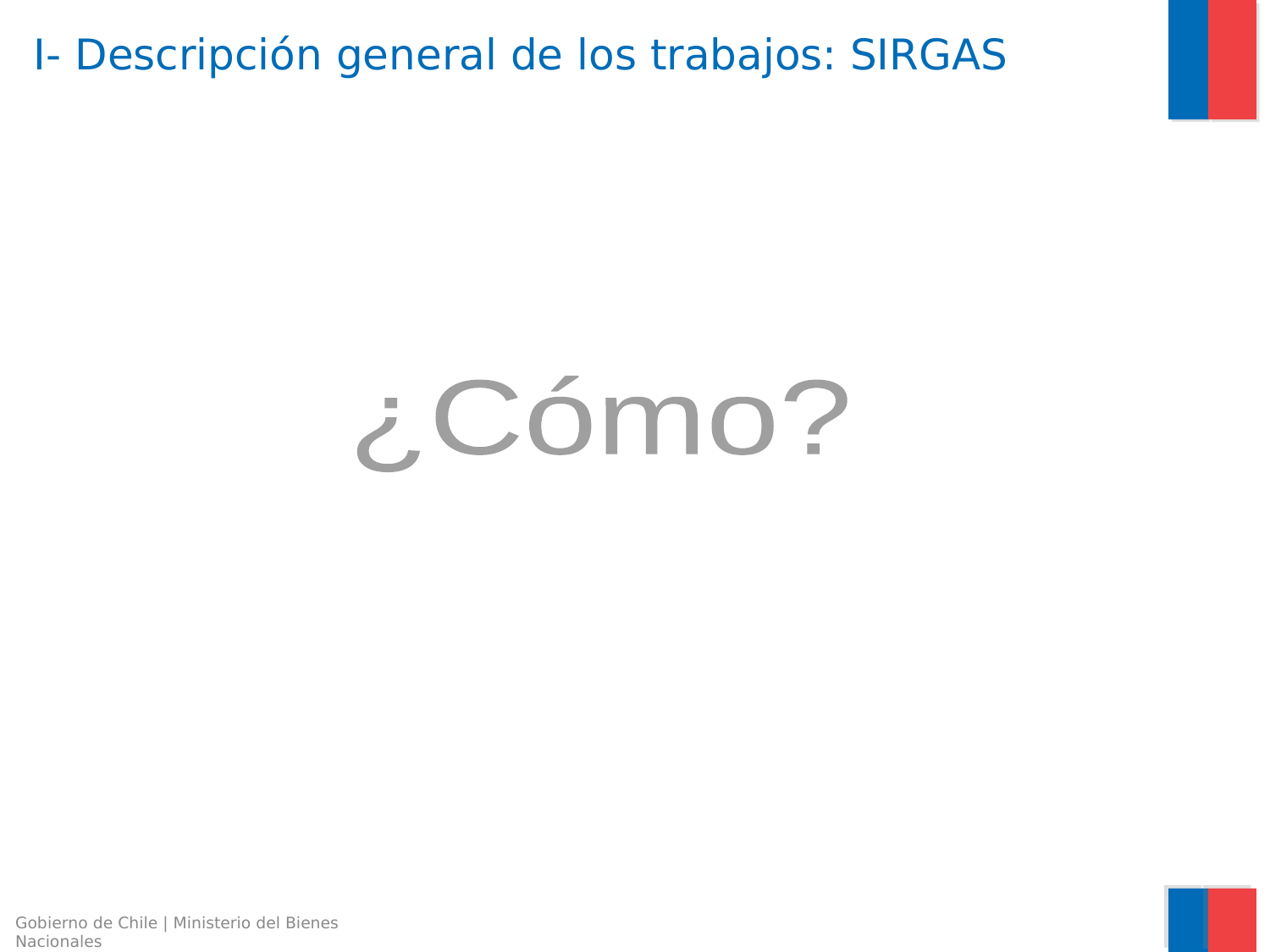

# I- Descripción general de los trabajos: SIRGAS
¿Cómo?
Gobierno de Chile | Ministerio del Bienes Nacionales